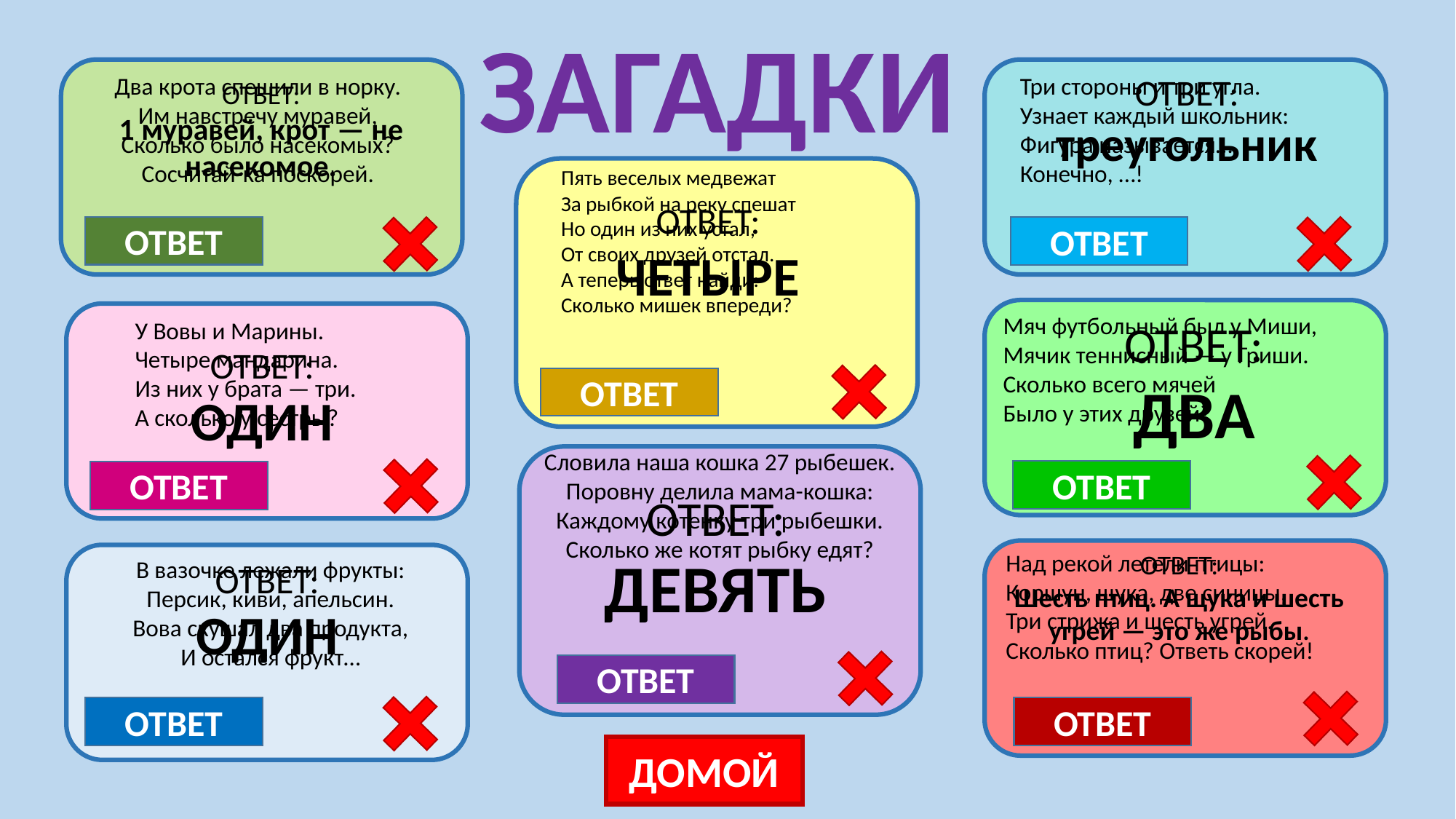

ЗАГАДКИ

ОТВЕТ:
треугольник
Два крота спешили в норку.
Им навстречу муравей,
Сколько было насекомых?
Сосчитай-ка поскорей.
Три стороны и три угла.
Узнает каждый школьник:
Фигура называется…
Конечно, …!
ОТВЕТ:
1 муравей, крот — не насекомое.

Пять веселых медвежат
За рыбкой на реку спешат
Но один из них устал,
От своих друзей отстал.
А теперь ответ найди:
Сколько мишек впереди?
ОТВЕТ:
ЧЕТЫРЕ

ОТВЕТ
ОТВЕТ

Мяч футбольный был у Миши,
Мячик теннисный — у Гриши.
Сколько всего мячей
Было у этих друзей?
ОТВЕТ:
ДВА
У Вовы и Марины.
Четыре мандарина.
Из них у брата — три.
А сколько у сестры?
ОТВЕТ:
ОДИН

ОТВЕТ
Словила наша кошка 27 рыбешек.
Поровну делила мама-кошка:
Каждому котенку три рыбешки.
Сколько же котят рыбку едят?

ОТВЕТ
ОТВЕТ
ОТВЕТ:
ДЕВЯТЬ

ОТВЕТ:
Шесть птиц. А щука и шесть угрей — это же рыбы.
Над рекой летели птицы:
Коршун, щука, две синицы,
Три стрижа и шесть угрей.
Сколько птиц? Ответь скорей!

В вазочке лежали фрукты:
Персик, киви, апельсин.
Вова скушал два продукта,
И остался фрукт…
ОТВЕТ:
ОДИН

ОТВЕТ

ОТВЕТ
ОТВЕТ
ДОМОЙ